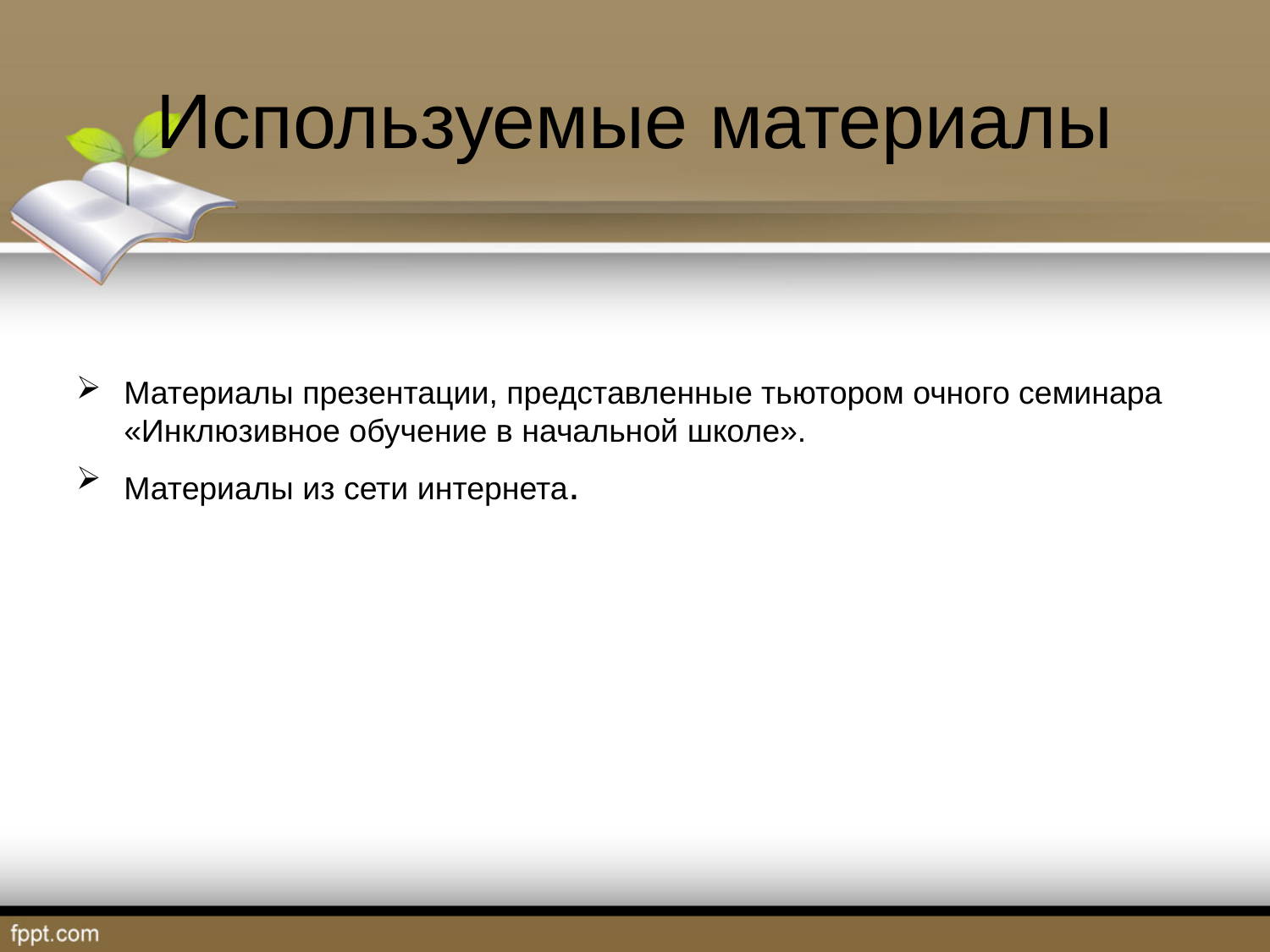

# Используемые материалы
Материалы презентации, представленные тьютором очного семинара «Инклюзивное обучение в начальной школе».
Материалы из сети интернета.